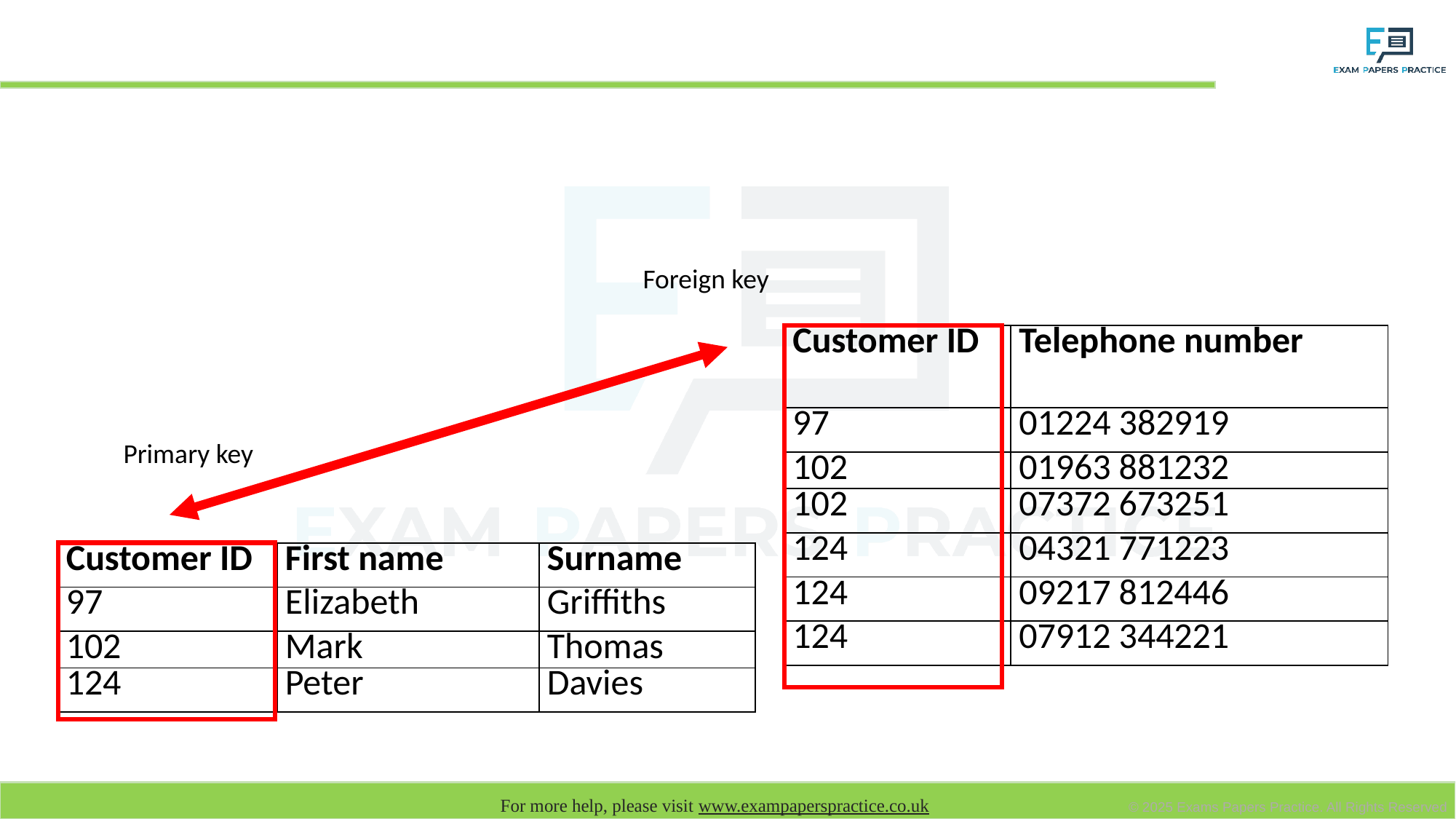

# Split into two tables
Foreign key

| Customer ID | Telephone number |
| --- | --- |
| 97 | 01224 382919 |
| 102 | 01963 881232 |
| 102 | 07372 673251 |
| 124 | 04321 771223 |
| 124 | 09217 812446 |
| 124 | 07912 344221 |
Primary key
| Customer ID | First name | Surname |
| --- | --- | --- |
| 97 | Elizabeth | Griffiths |
| 102 | Mark | Thomas |
| 124 | Peter | Davies |